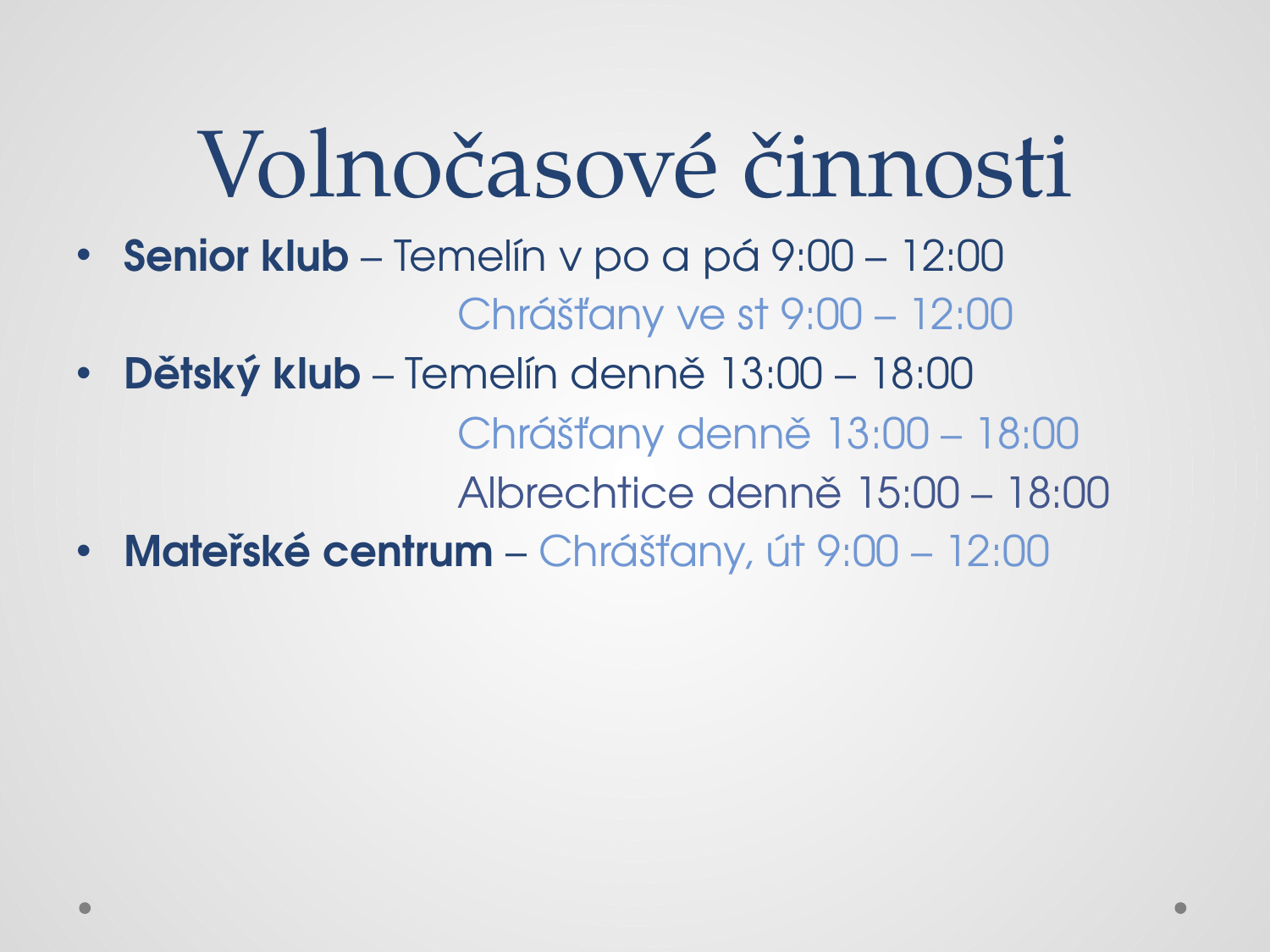

# Volnočasové činnosti
Senior klub – Temelín v po a pá 9:00 – 12:00
			Chrášťany ve st 9:00 – 12:00
Dětský klub – Temelín denně 13:00 – 18:00
			Chrášťany denně 13:00 – 18:00
			Albrechtice denně 15:00 – 18:00
Mateřské centrum – Chrášťany, út 9:00 – 12:00